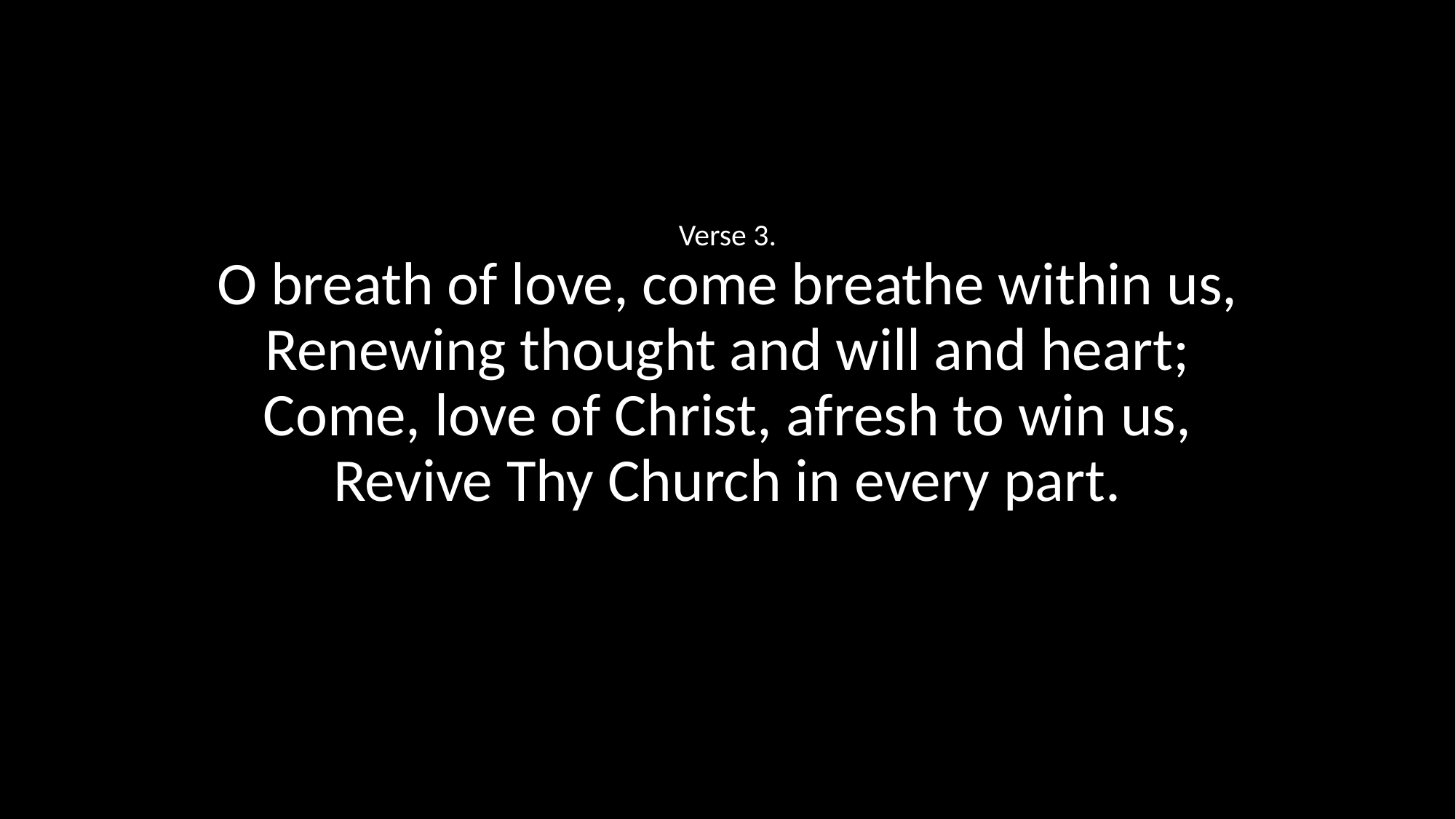

Verse 3.
O breath of love, come breathe within us,
Renewing thought and will and heart;
Come, love of Christ, afresh to win us,
Revive Thy Church in every part.